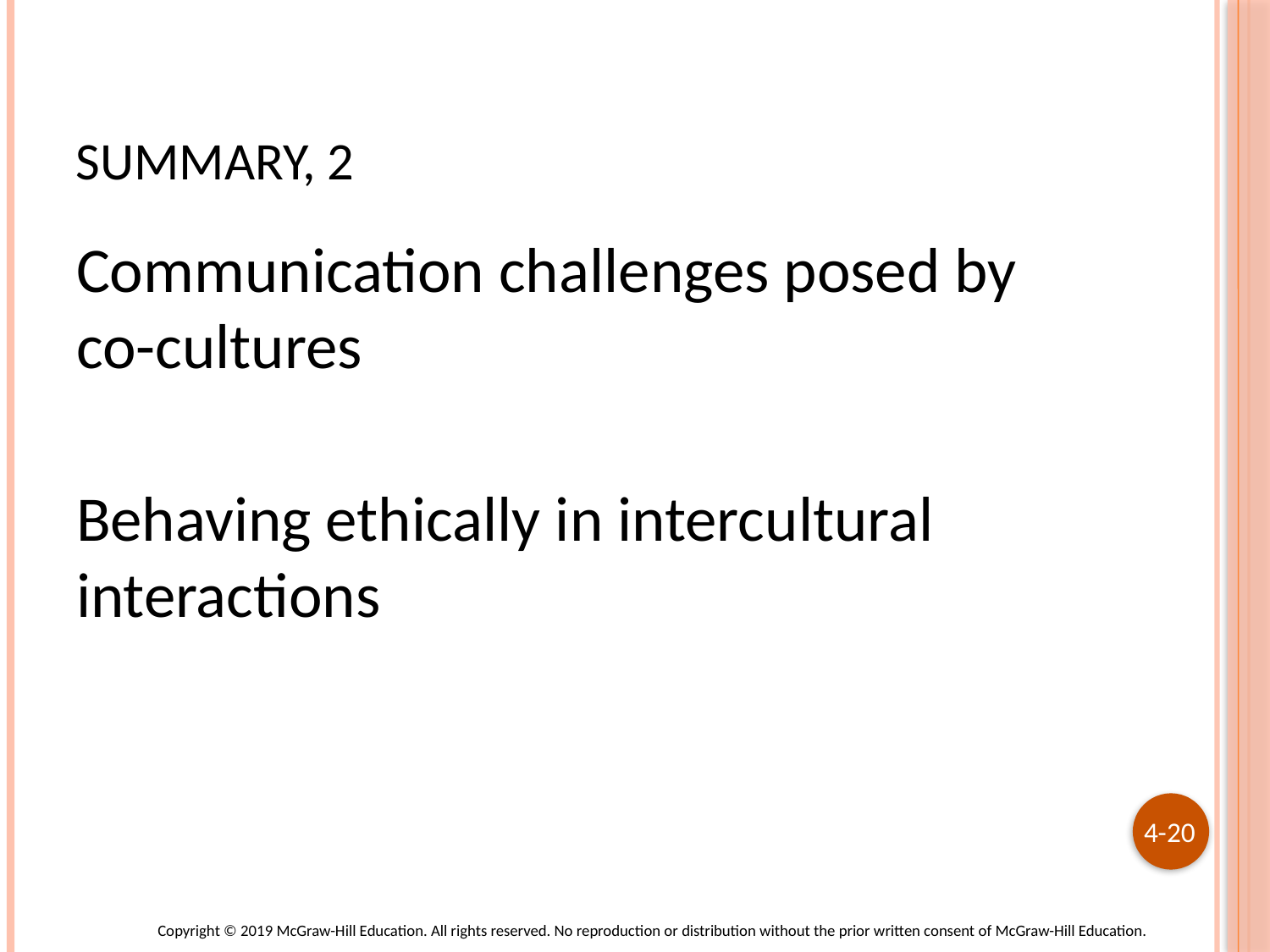

# Summary, 2
Communication challenges posed by co-cultures

Behaving ethically in intercultural interactions